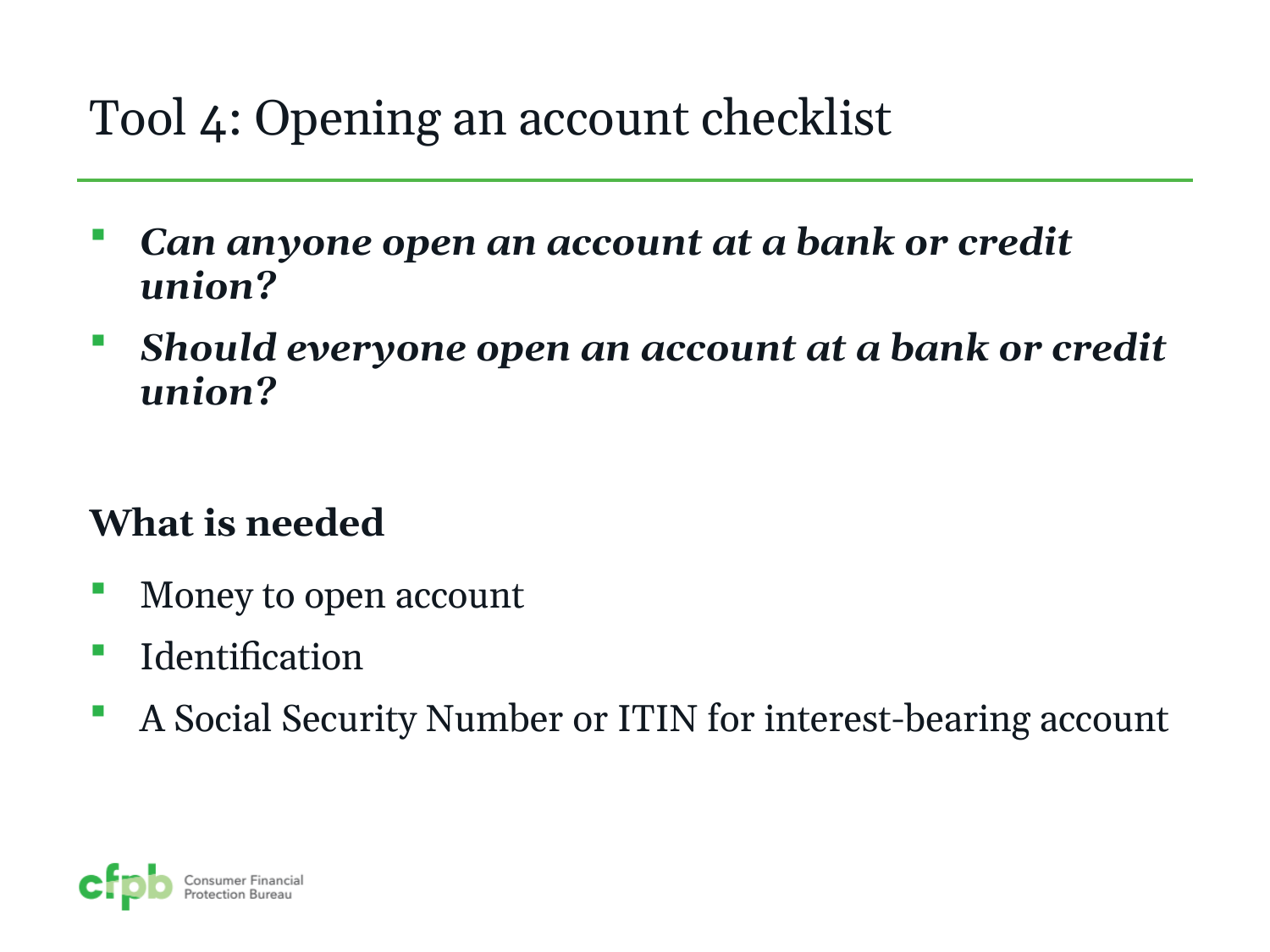

# Tool 4: Opening an account checklist
Can anyone open an account at a bank or credit union?
Should everyone open an account at a bank or credit union?

What is needed
Money to open account
Identification
A Social Security Number or ITIN for interest-bearing account